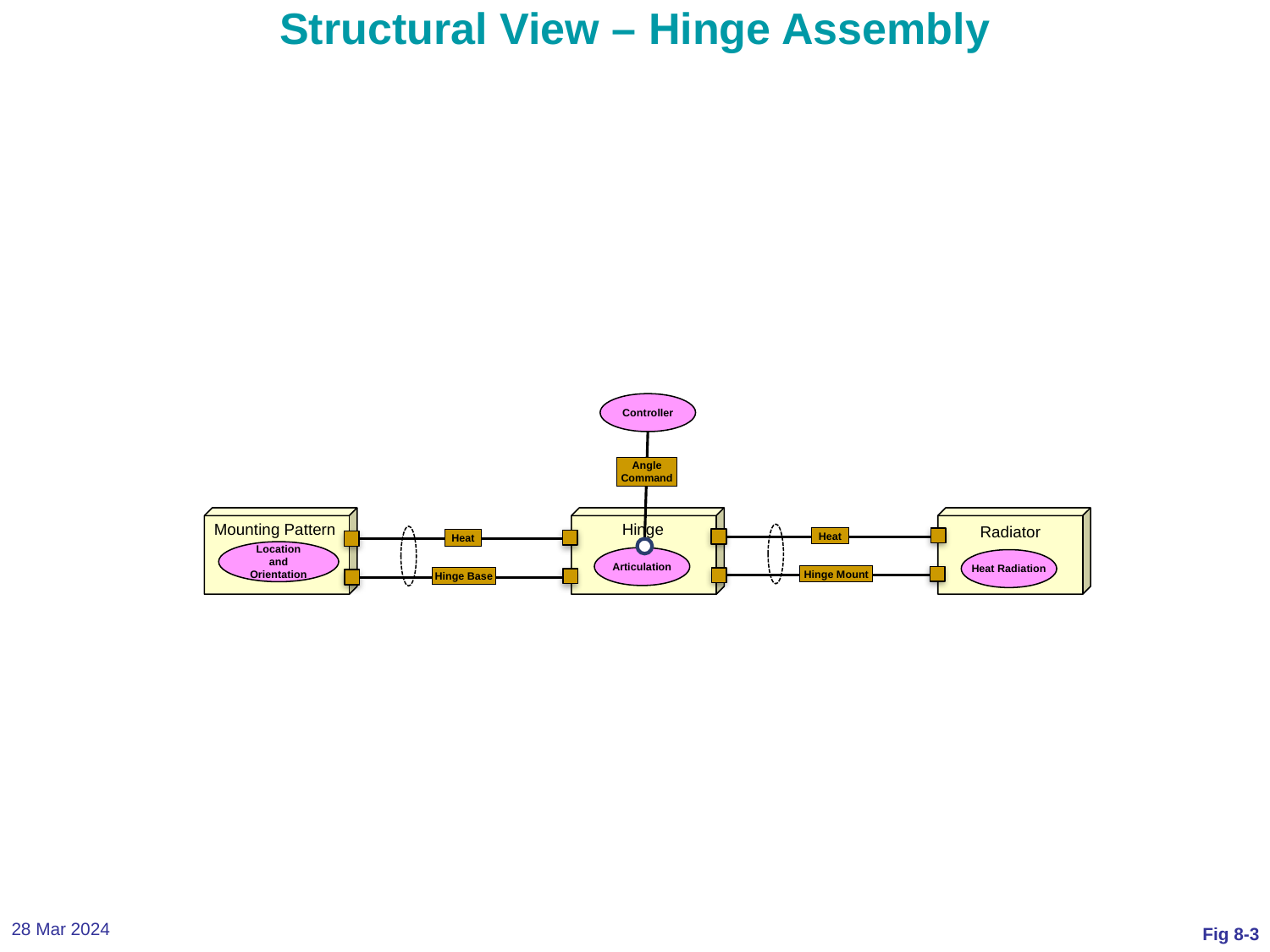

Structural View – Hinge Assembly
Controller
Angle Command

Radiator
Hinge
Mounting Pattern

Heat

Heat

Location and Orientation
Articulation
Heat Radiation
Hinge Mount

Hinge Base

28 Mar 2024
Fig 8-3